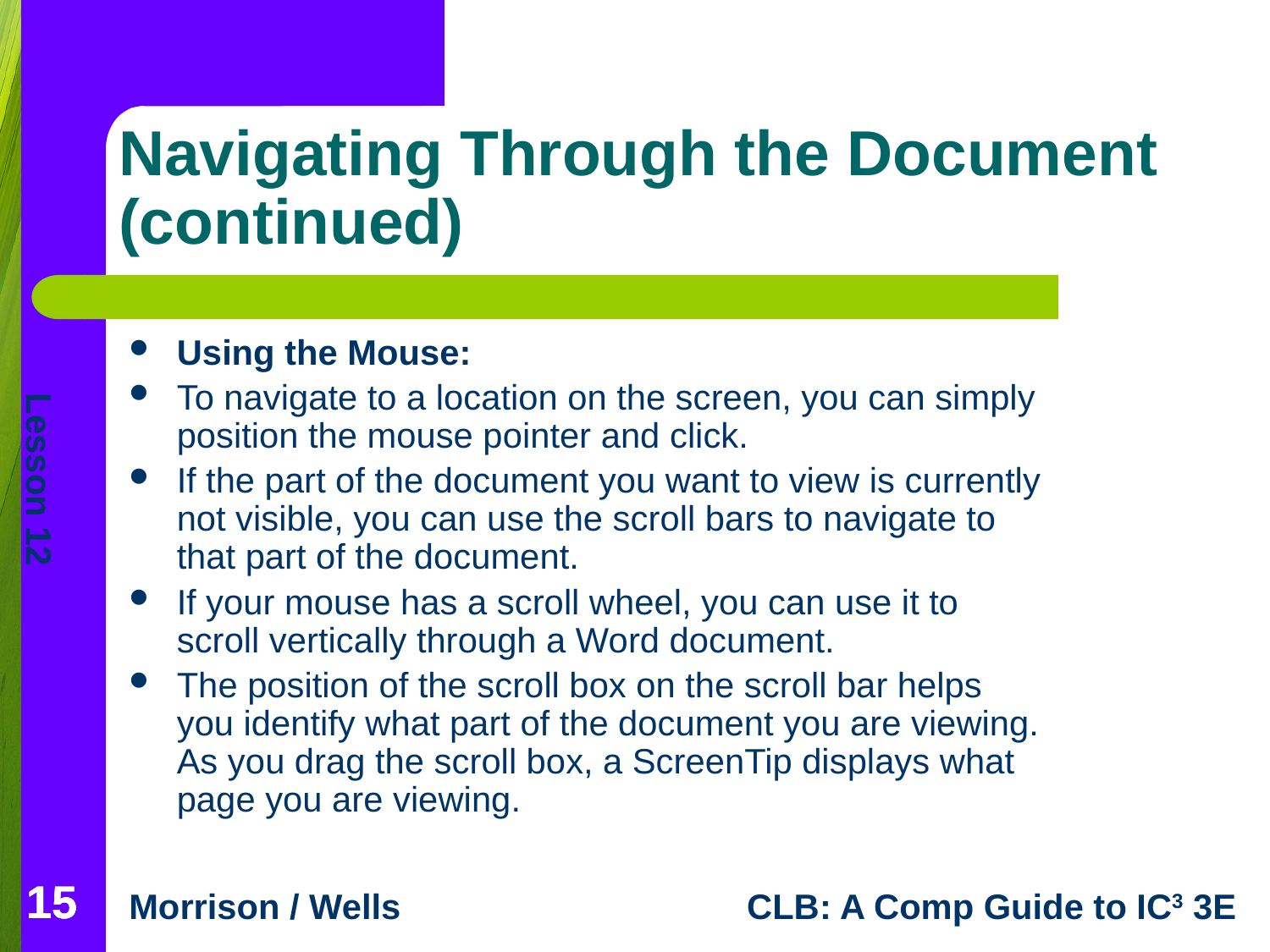

# Navigating Through the Document (continued)
Using the Mouse:
To navigate to a location on the screen, you can simply position the mouse pointer and click.
If the part of the document you want to view is currently not visible, you can use the scroll bars to navigate to that part of the document.
If your mouse has a scroll wheel, you can use it to scroll vertically through a Word document.
The position of the scroll box on the scroll bar helps you identify what part of the document you are viewing. As you drag the scroll box, a ScreenTip displays what page you are viewing.
15
15
15